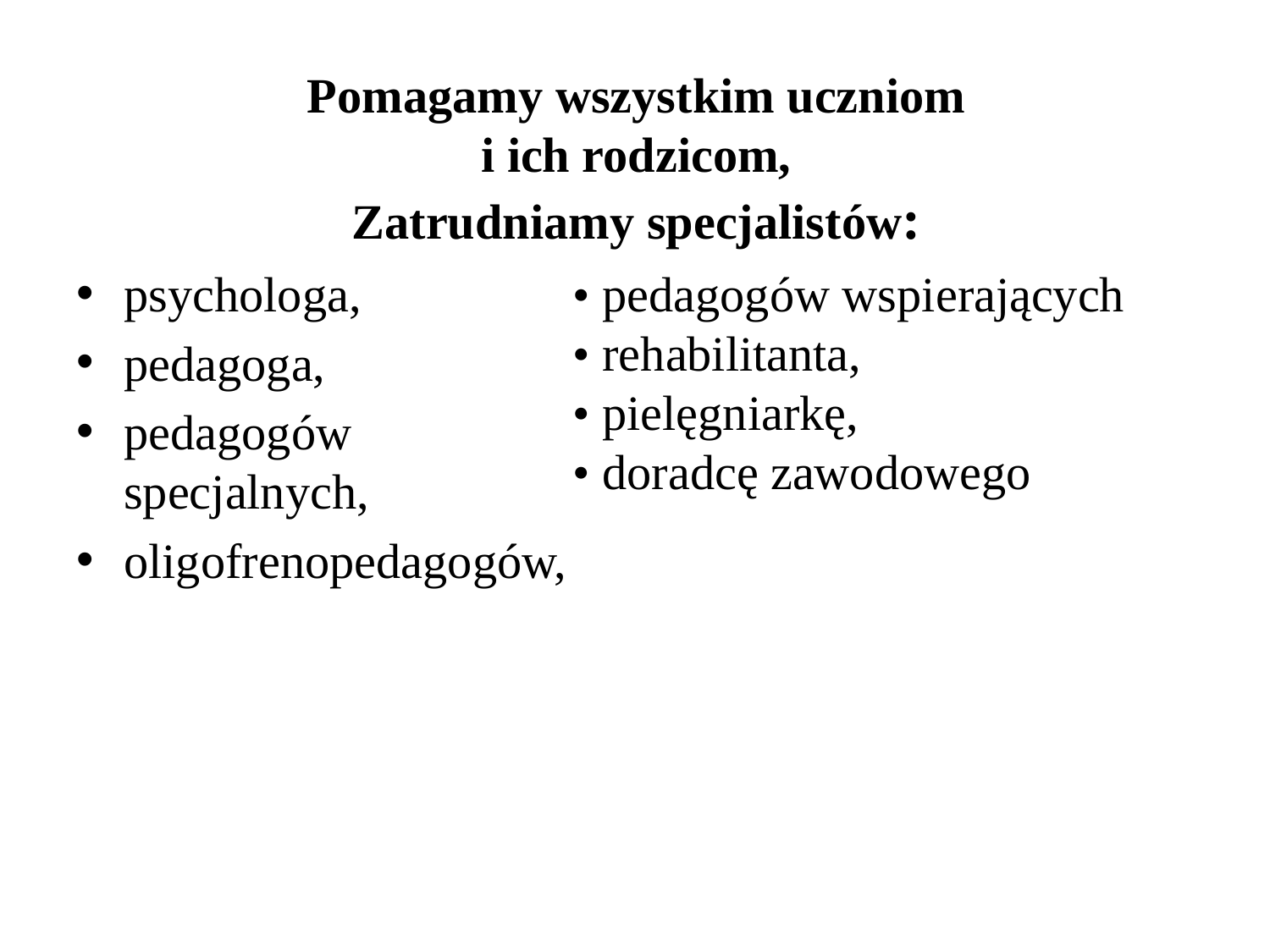

# Pomagamy wszystkim uczniom i ich rodzicom, Zatrudniamy specjalistów:
psychologa,
pedagoga,
pedagogów specjalnych,
oligofrenopedagogów,
• pedagogów wspierających
• rehabilitanta,
• pielęgniarkę,
• doradcę zawodowego